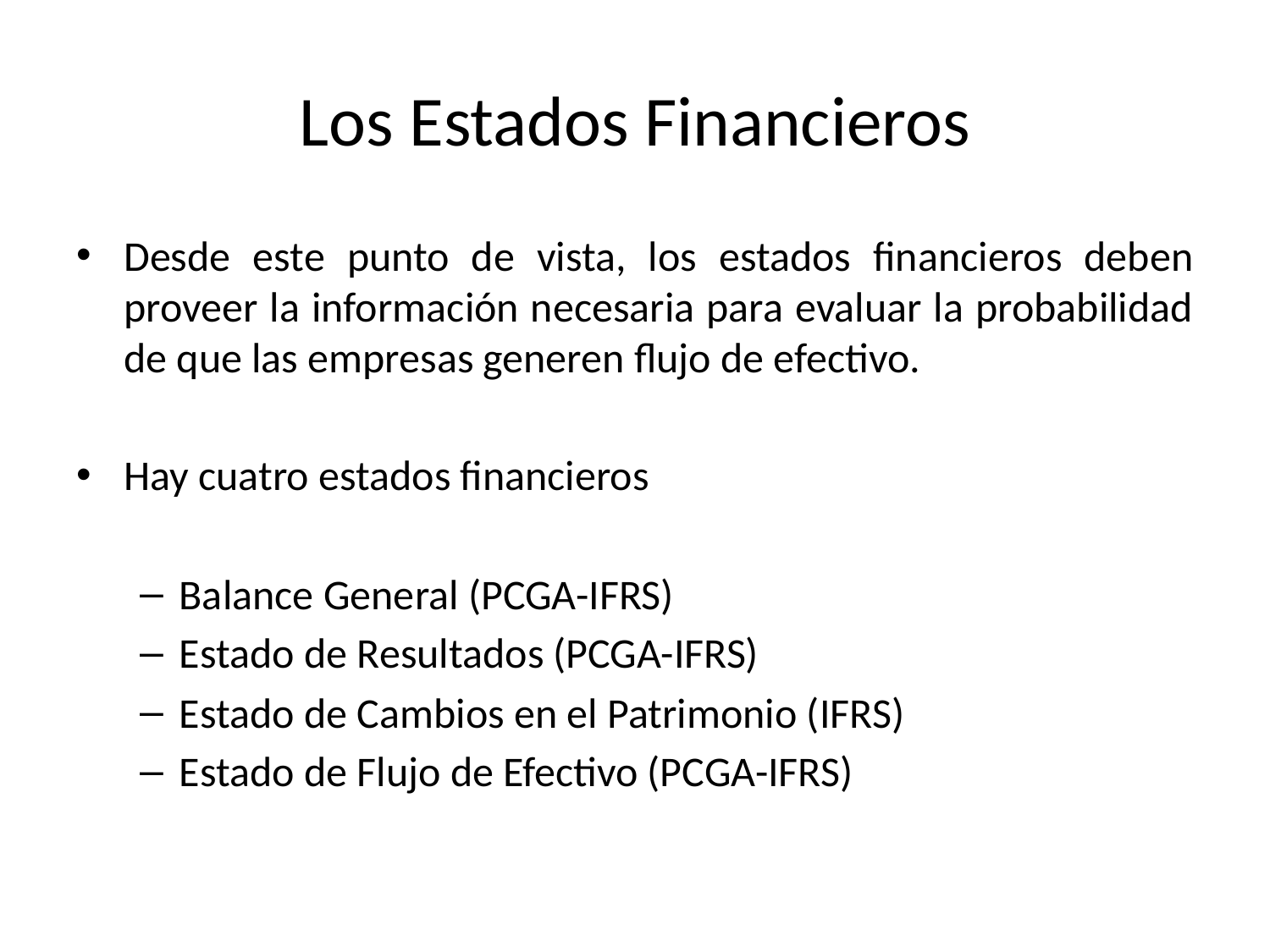

# Los Estados Financieros
Desde este punto de vista, los estados financieros deben proveer la información necesaria para evaluar la probabilidad de que las empresas generen flujo de efectivo.

Hay cuatro estados financieros

Balance General (PCGA-IFRS)
Estado de Resultados (PCGA-IFRS)
Estado de Cambios en el Patrimonio (IFRS)
Estado de Flujo de Efectivo (PCGA-IFRS)